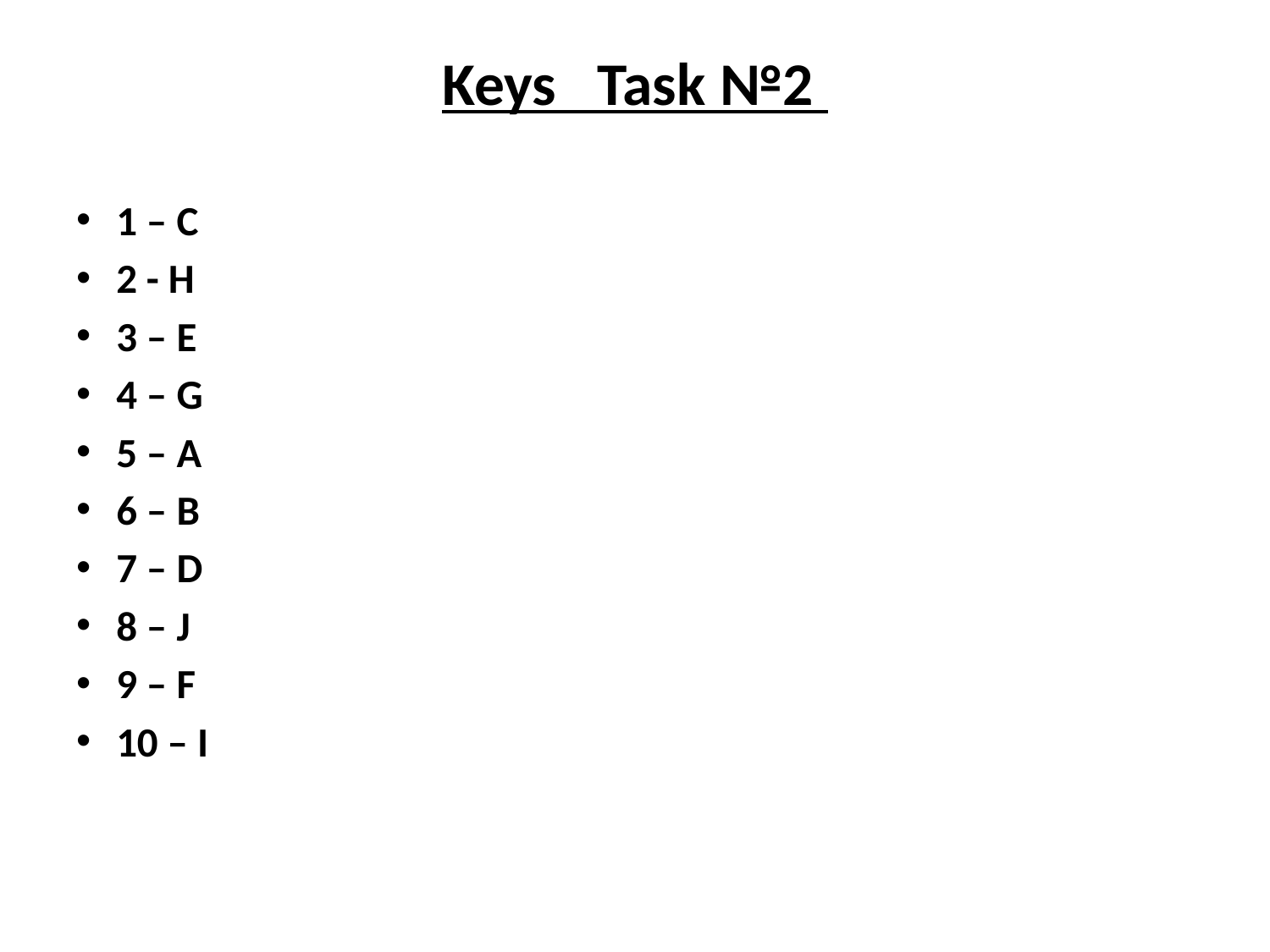

# Keys   Task №2

1 – С
2 - H
3 – E
4 – G
5 – A
6 – B
7 – D
8 – J
9 – F
10 – I